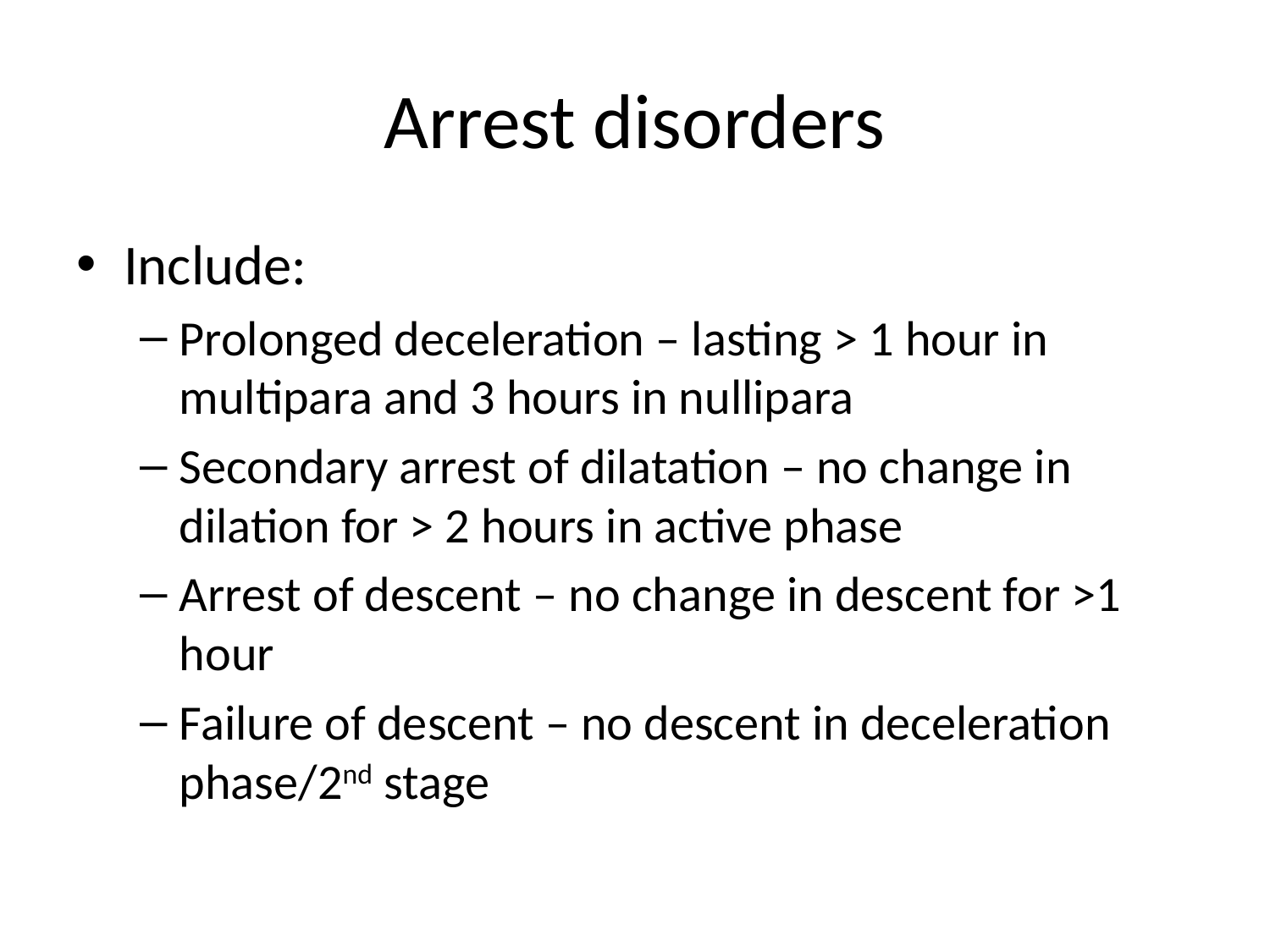

# Arrest disorders
Include:
Prolonged deceleration – lasting > 1 hour in multipara and 3 hours in nullipara
Secondary arrest of dilatation – no change in dilation for > 2 hours in active phase
Arrest of descent – no change in descent for >1 hour
Failure of descent – no descent in deceleration phase/2nd stage